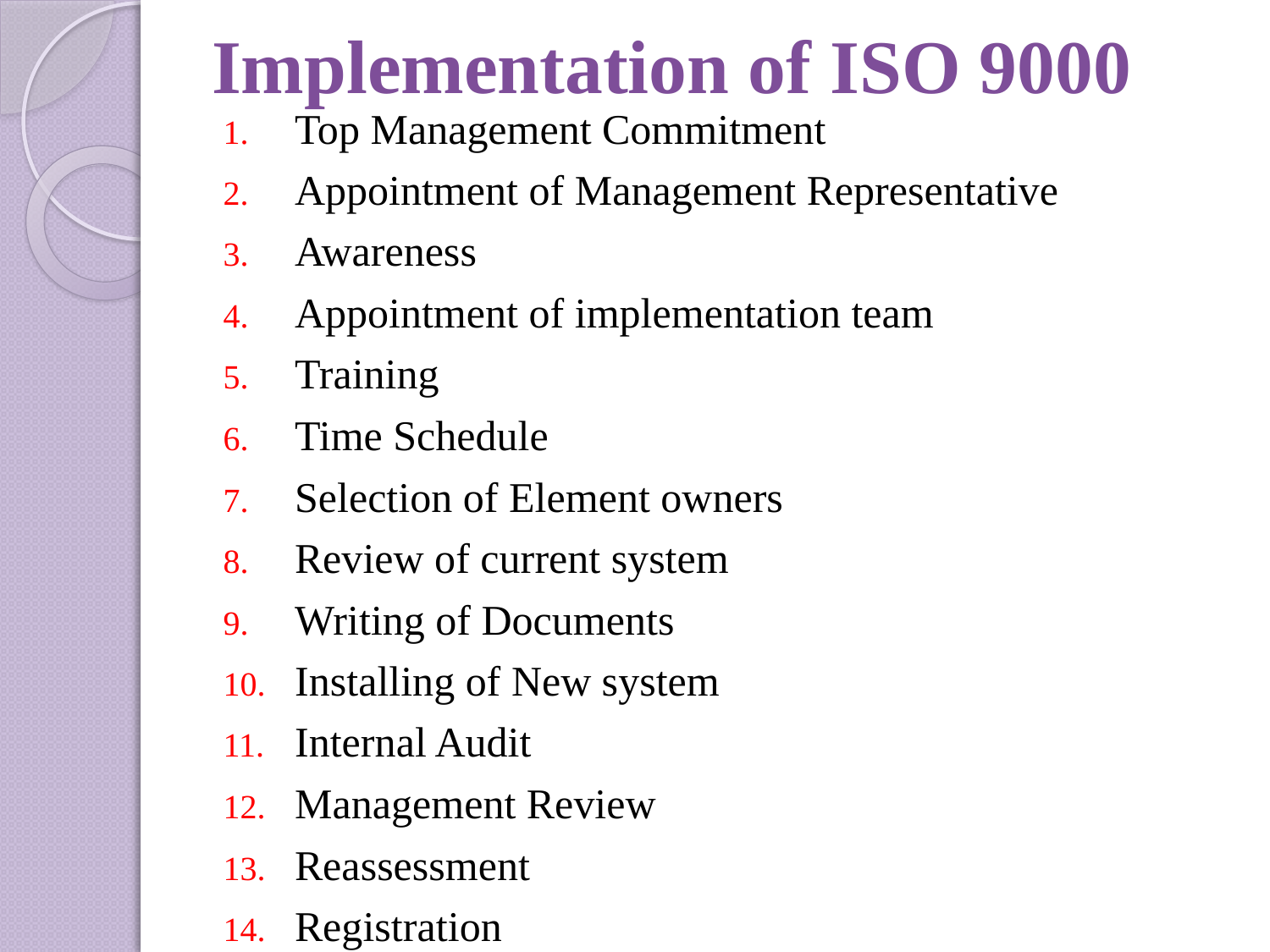

# Implementation of ISO 9000
Top Management Commitment
Appointment of Management Representative
Awareness
Appointment of implementation team
Training
Time Schedule
Selection of Element owners
Review of current system
Writing of Documents
Installing of New system
Internal Audit
Management Review
Reassessment
Registration